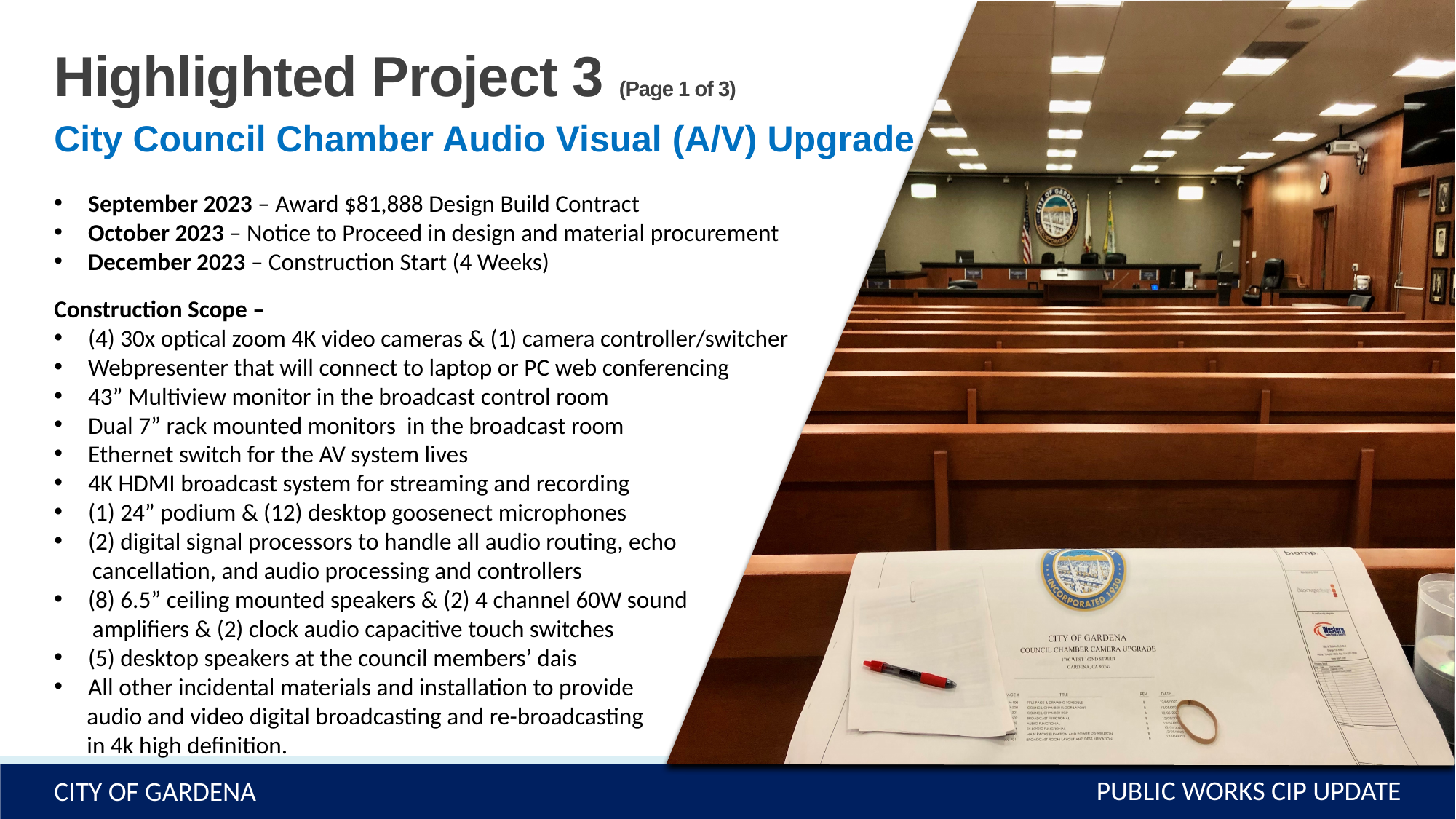

Highlighted Project 3 (Page 1 of 3)
City Council Chamber Audio Visual (A/V) Upgrade

September 2023 – Award $81,888 Design Build Contract
October 2023 – Notice to Proceed in design and material procurement
December 2023 – Construction Start (4 Weeks)

Construction Scope –
(4) 30x optical zoom 4K video cameras & (1) camera controller/switcher
Webpresenter that will connect to laptop or PC web conferencing
43” Multiview monitor in the broadcast control room
Dual 7” rack mounted monitors  in the broadcast room
Ethernet switch for the AV system lives
4K HDMI broadcast system for streaming and recording
(1) 24” podium & (12) desktop goosenect microphones
(2) digital signal processors to handle all audio routing, echo
       cancellation, and audio processing and controllers
(8) 6.5” ceiling mounted speakers & (2) 4 channel 60W sound
       amplifiers & (2) clock audio capacitive touch switches
(5) desktop speakers at the council members’ dais
All other incidental materials and installation to provide
      audio and video digital broadcasting and re-broadcasting
      in 4k high definition.

PUBLIC WORKS CIP UPDATE
CITY OF GARDENA